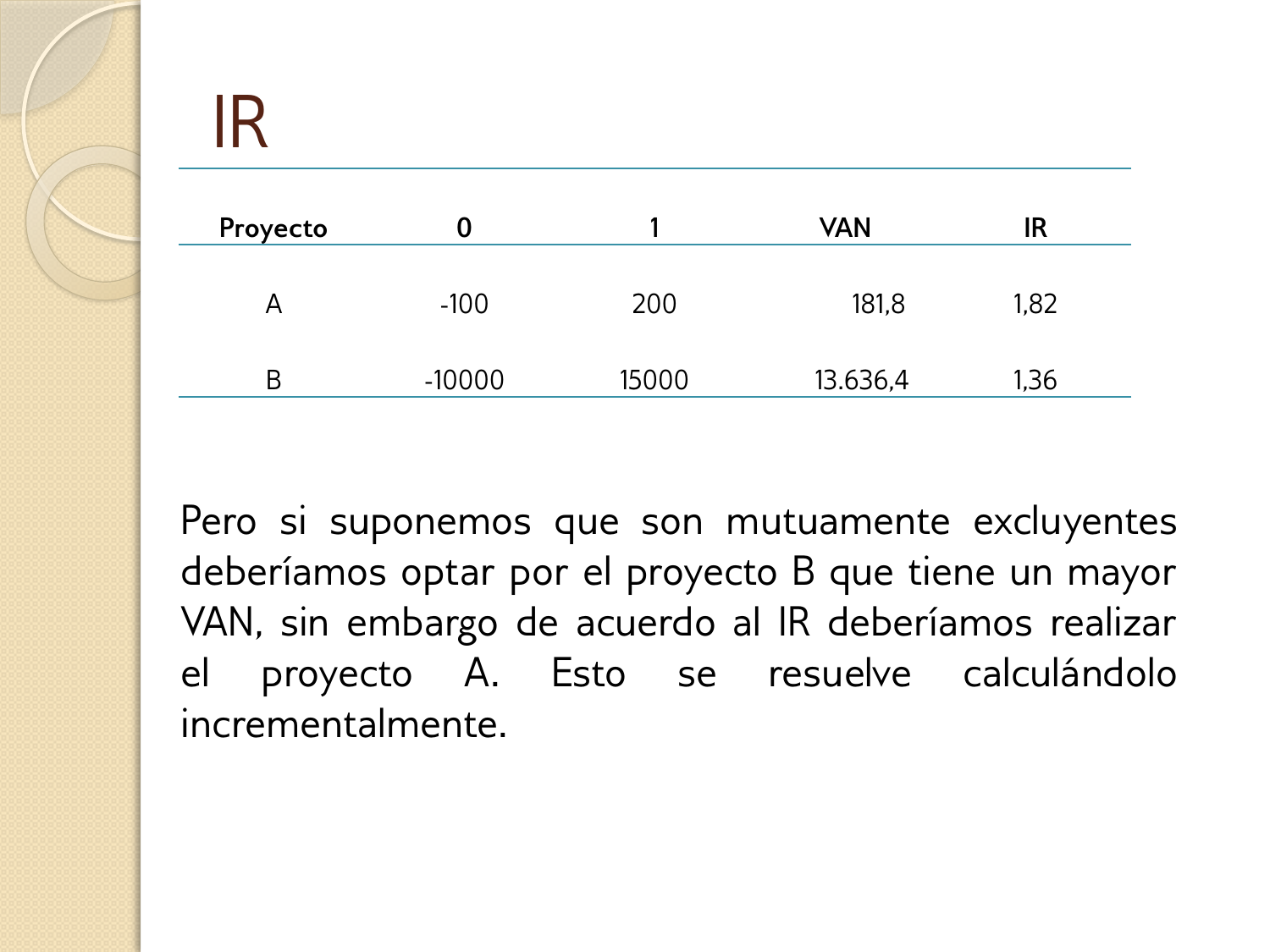

# IR
| Proyecto | 0 | 1 | VAN | IR |
| --- | --- | --- | --- | --- |
| A | -100 | 200 | 181,8 | 1,82 |
| B | -10000 | 15000 | 13.636,4 | 1,36 |
Pero si suponemos que son mutuamente excluyentes deberíamos optar por el proyecto B que tiene un mayor VAN, sin embargo de acuerdo al IR deberíamos realizar el proyecto A. Esto se resuelve calculándolo incrementalmente.